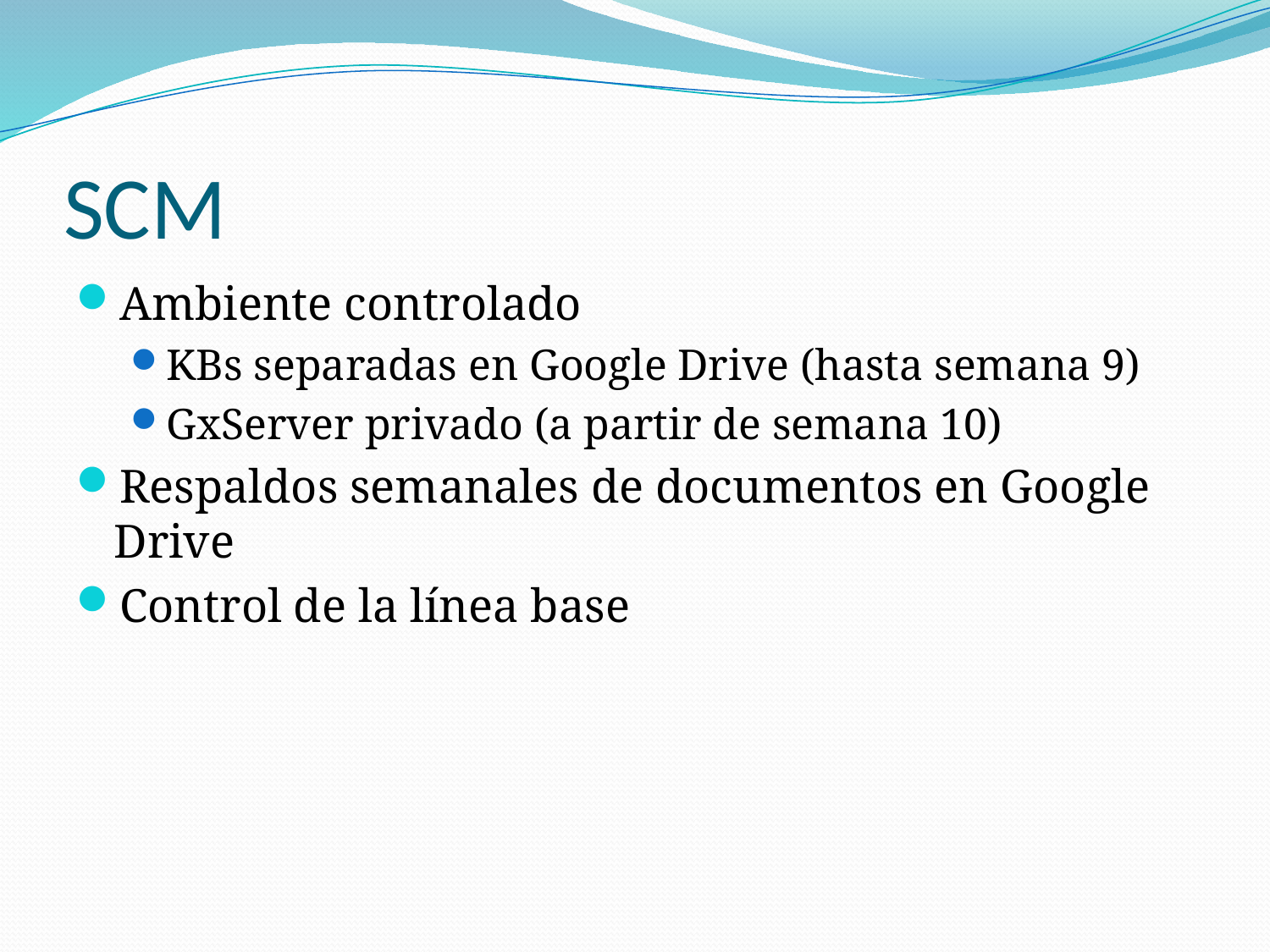

# SCM
Ambiente controlado
KBs separadas en Google Drive (hasta semana 9)
GxServer privado (a partir de semana 10)
Respaldos semanales de documentos en Google Drive
Control de la línea base